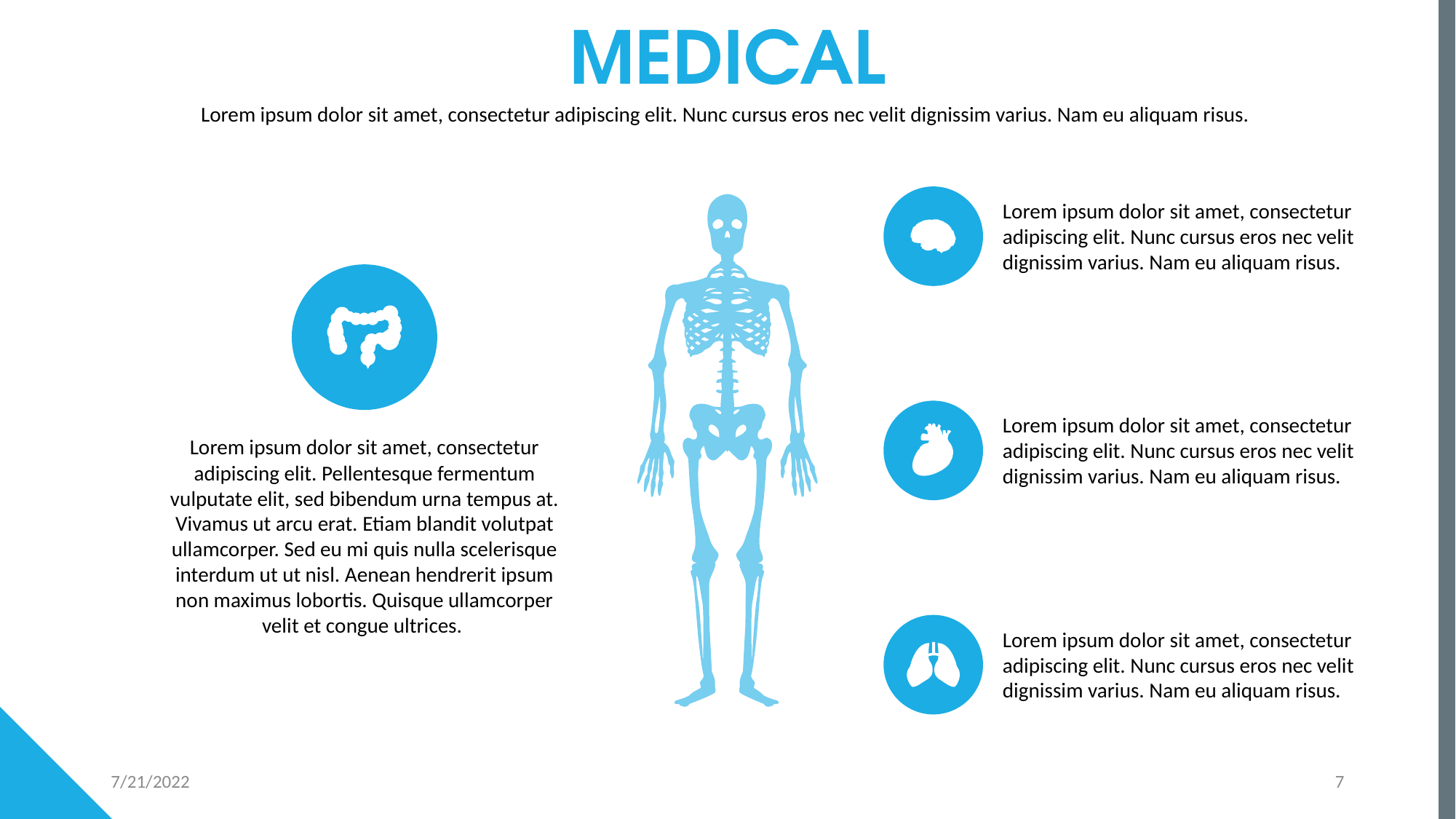

MEDICAL
Lorem ipsum dolor sit amet, consectetur adipiscing elit. Nunc cursus eros nec velit dignissim varius. Nam eu aliquam risus.

Lorem ipsum dolor sit amet, consectetur adipiscing elit. Nunc cursus eros nec velit dignissim varius. Nam eu aliquam risus.

Lorem ipsum dolor sit amet, consectetur adipiscing elit. Nunc cursus eros nec velit dignissim varius. Nam eu aliquam risus.

Lorem ipsum dolor sit amet, consectetur adipiscing elit. Pellentesque fermentum vulputate elit, sed bibendum urna tempus at. Vivamus ut arcu erat. Etiam blandit volutpat ullamcorper. Sed eu mi quis nulla scelerisque interdum ut ut nisl. Aenean hendrerit ipsum non maximus lobortis. Quisque ullamcorper velit et congue ultrices.

Lorem ipsum dolor sit amet, consectetur adipiscing elit. Nunc cursus eros nec velit dignissim varius. Nam eu aliquam risus.

7/21/2022
7